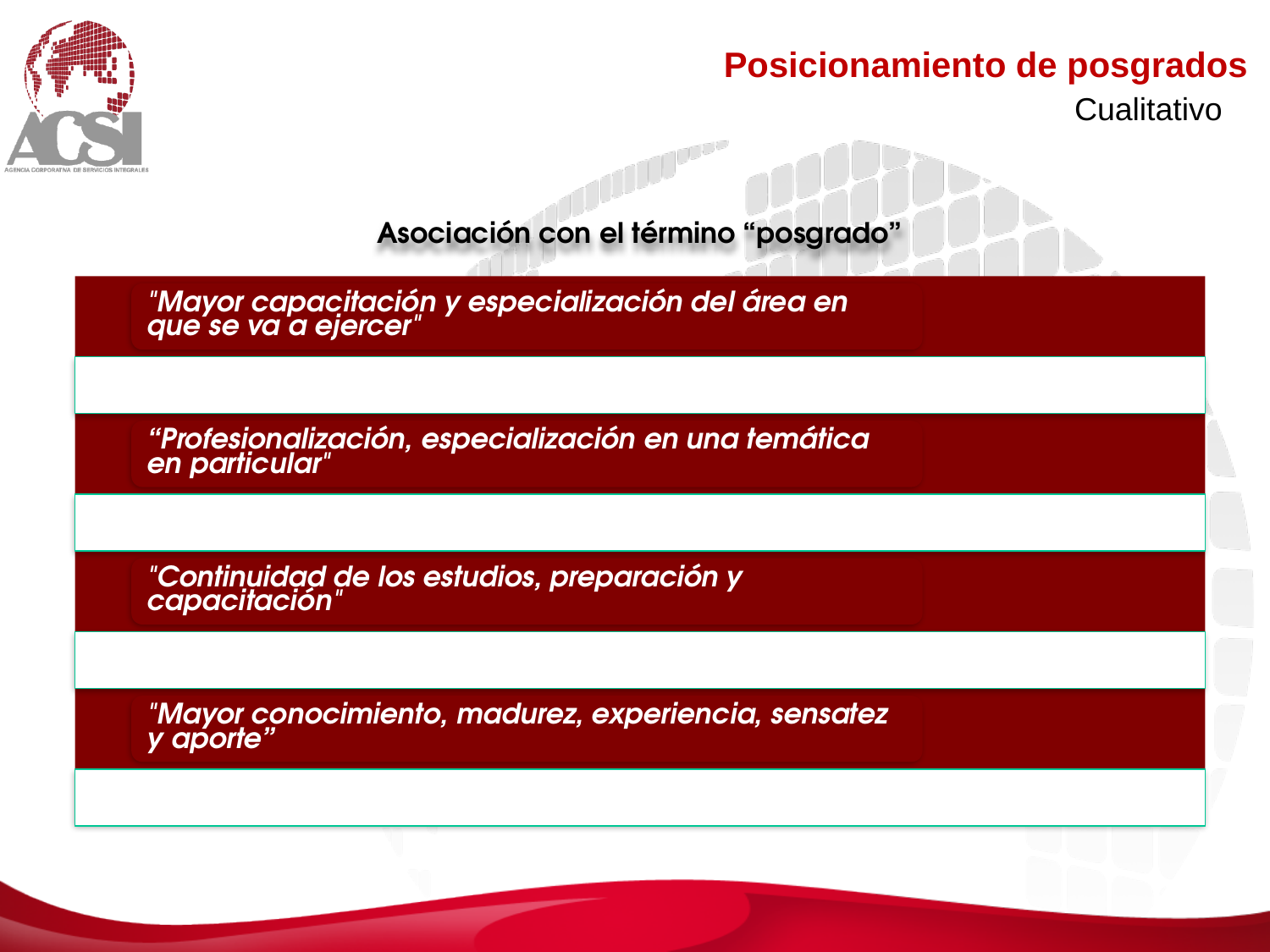

Posicionamiento de posgrados
Cualitativo
Asociación con el término “posgrado”
"Mayor capacitación y especialización del área en que se va a ejercer"
“Profesionalización, especialización en una temática en particular"
"Continuidad de los estudios, preparación y capacitación"
"Mayor conocimiento, madurez, experiencia, sensatez y aporte”